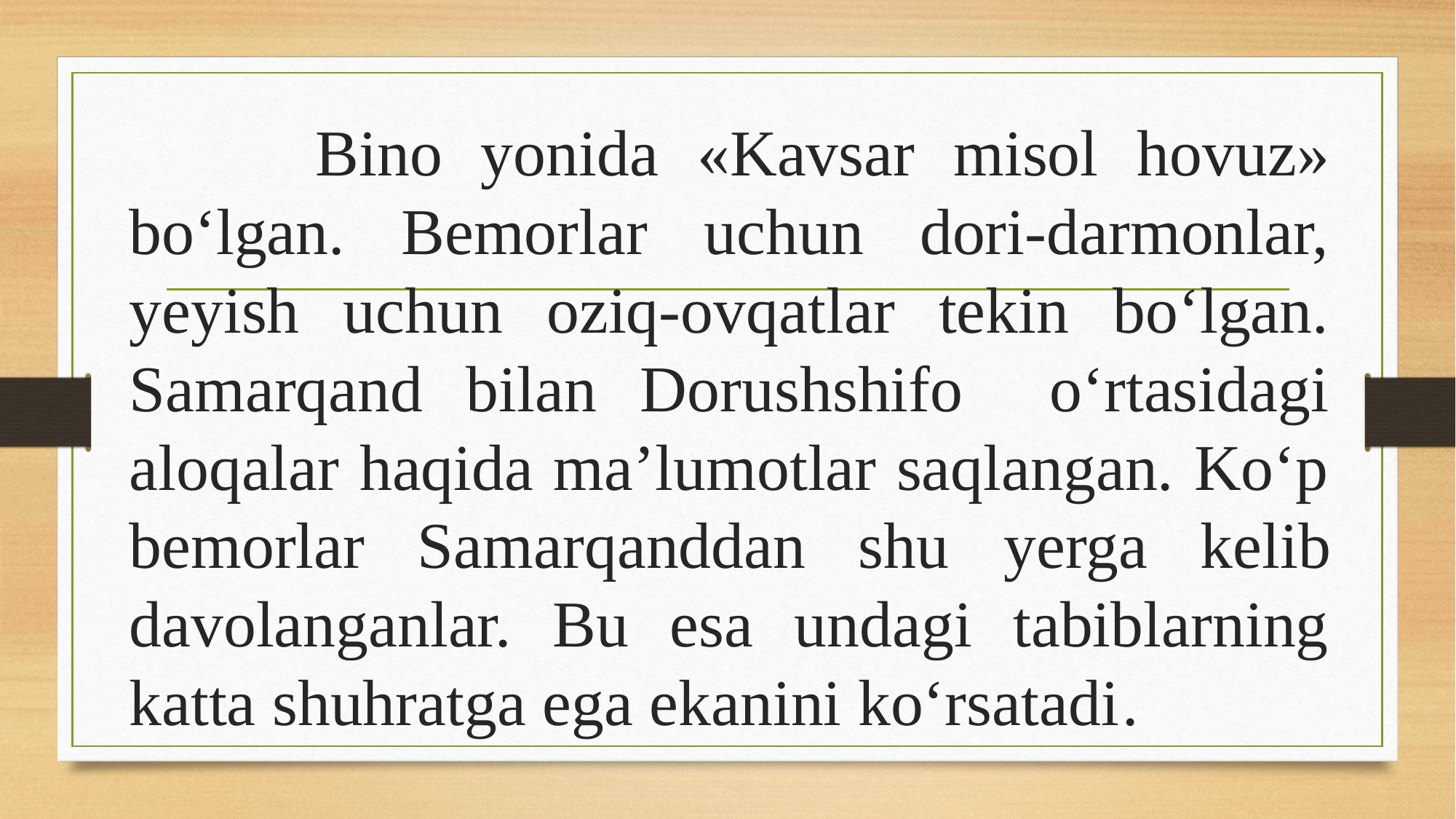

Bino yonida «Kavsar misol hovuz» bo‘lgan. Bemorlar uchun dori-darmonlar, yeyish uchun oziq-ovqatlar tekin bo‘lgan. Samarqand bilan Dorushshifo  o‘rtasidagi aloqalar haqida ma’lumotlar saqlangan. Ko‘p bemorlar Samarqanddan shu yerga kelib davolanganlar. Bu esa undagi tabiblarning katta shuhratga ega ekanini ko‘rsatadi.